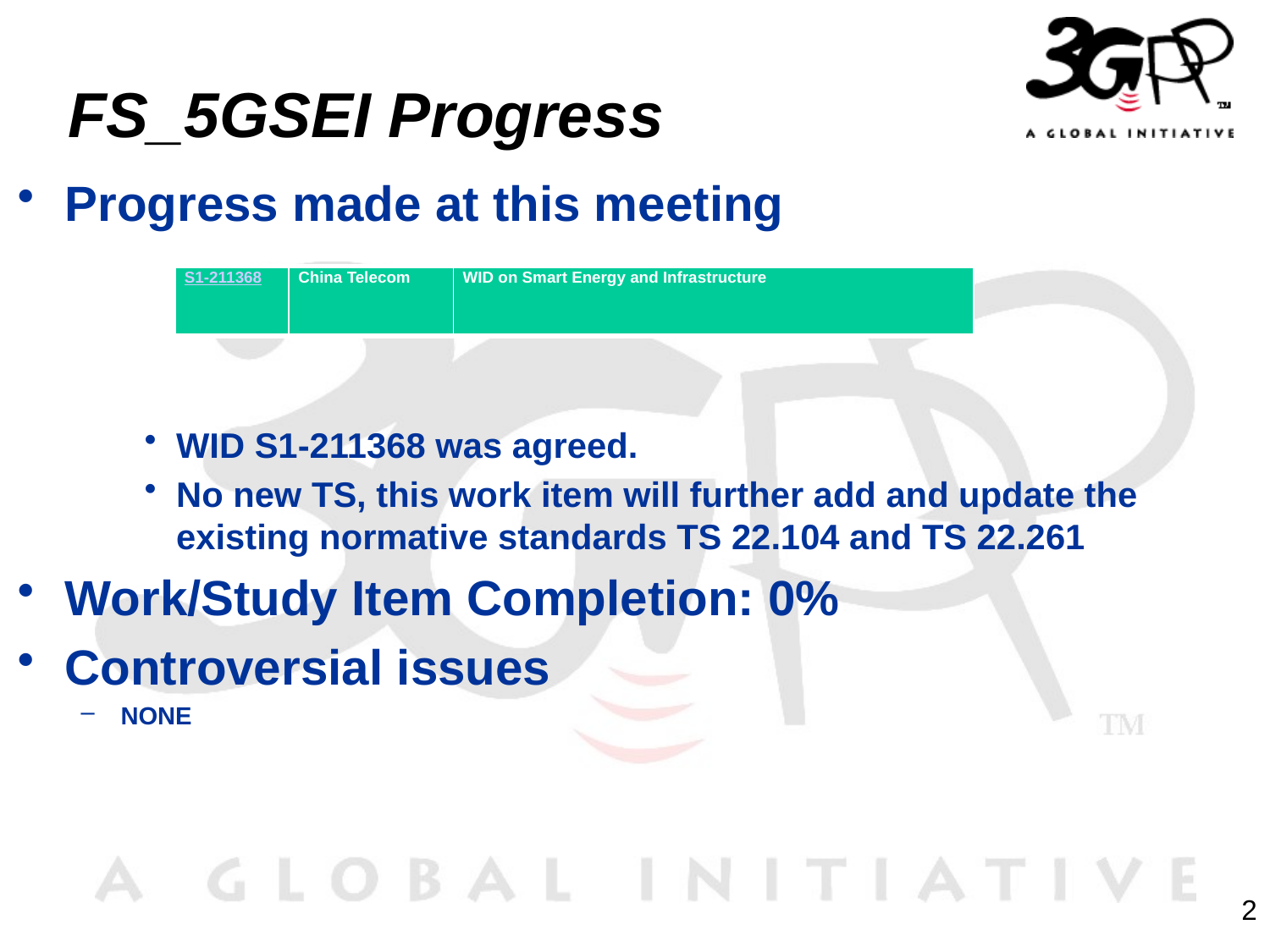

# FS_5GSEI Progress
Progress made at this meeting

WID S1-211368 was agreed.
No new TS, this work item will further add and update the existing normative standards TS 22.104 and TS 22.261
Work/Study Item Completion: 0%
Controversial issues
NONE

| S1-211368 | China Telecom | WID on Smart Energy and Infrastructure |
| --- | --- | --- |
2